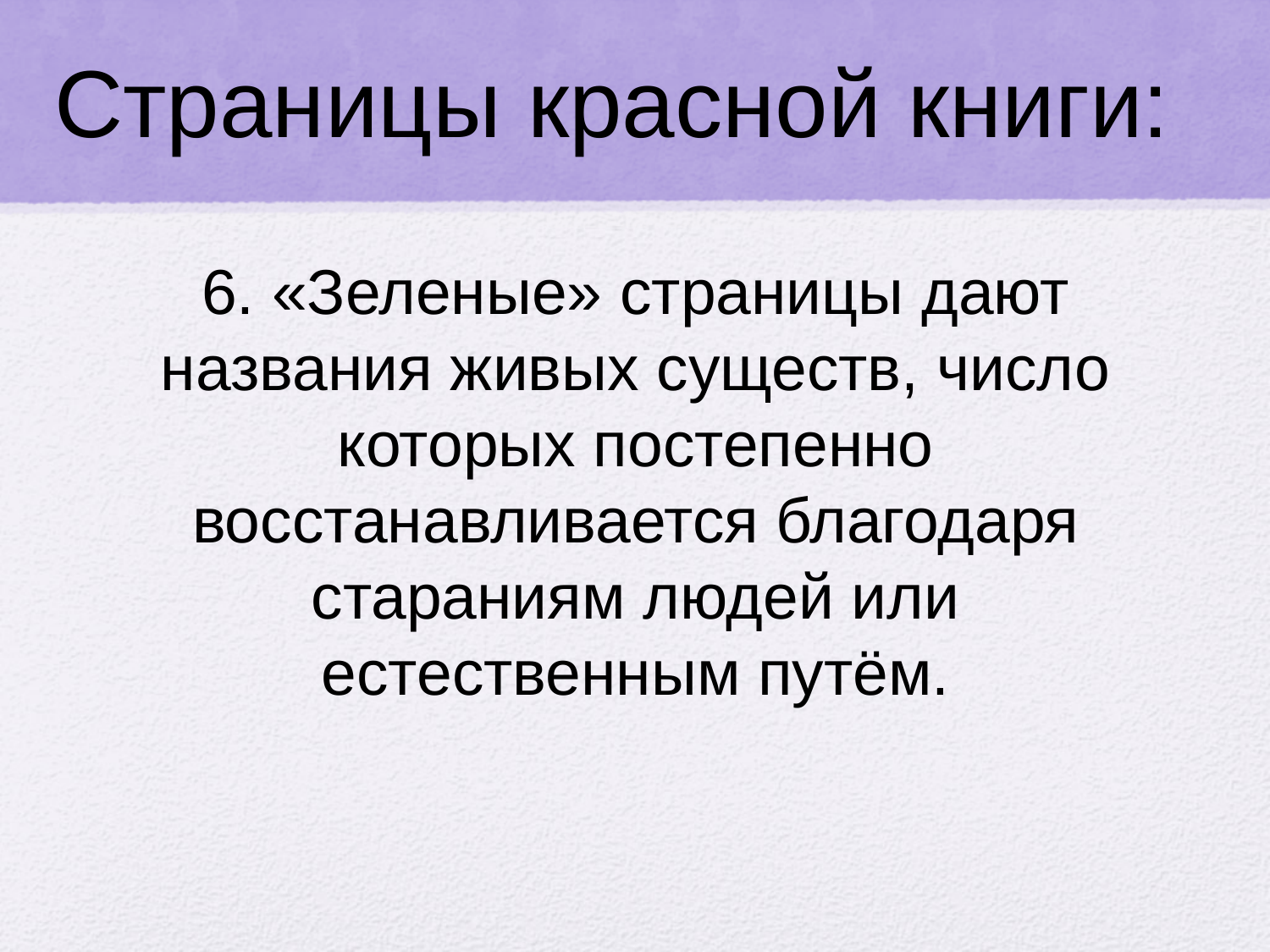

# Страницы красной книги:
6. «Зеленые» страницы дают названия живых существ, число которых постепенно восстанавливается благодаря стараниям людей или естественным путём.